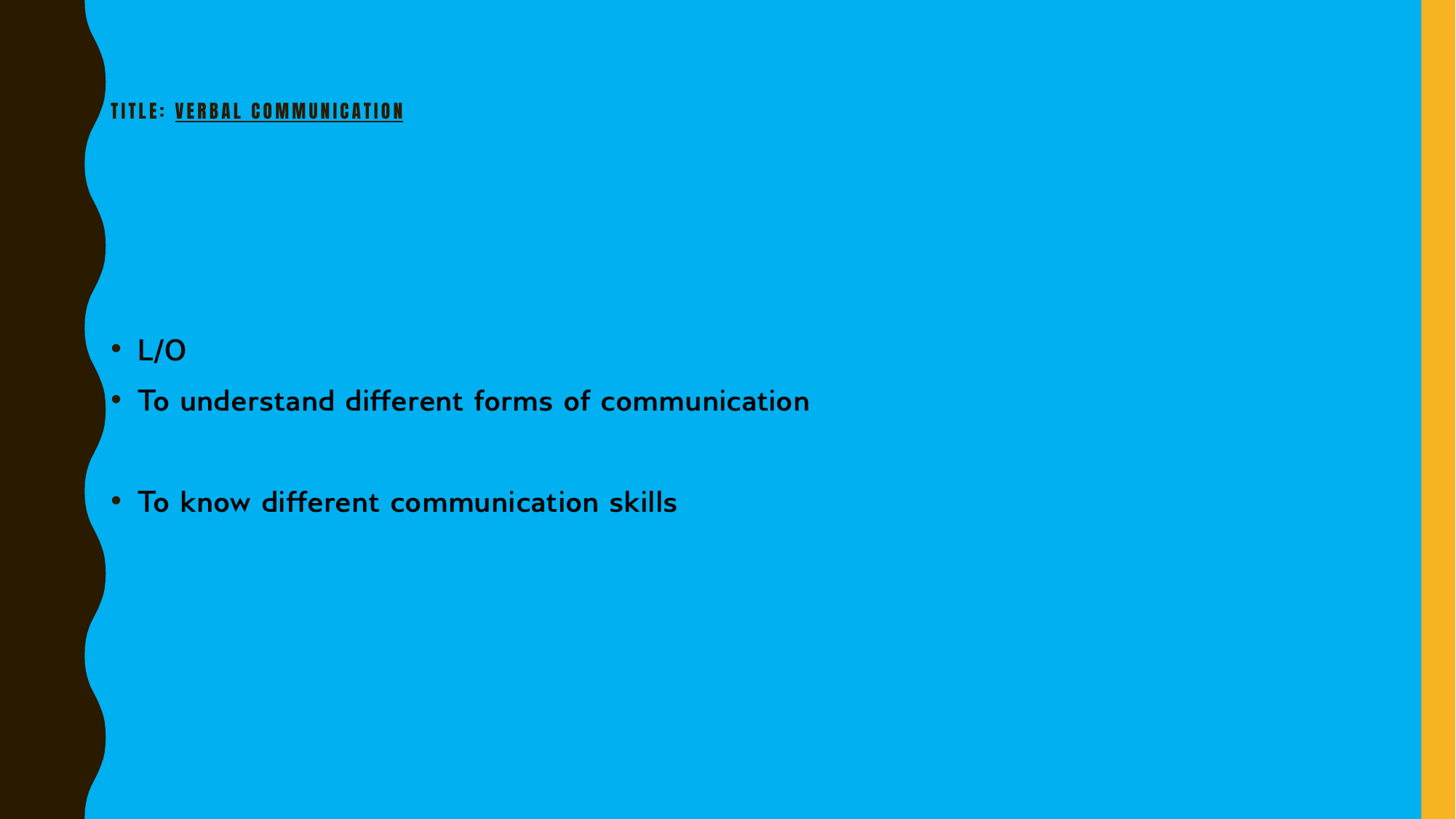

# Title: Verbal communication
L/O
To understand different forms of communication

To know different communication skills